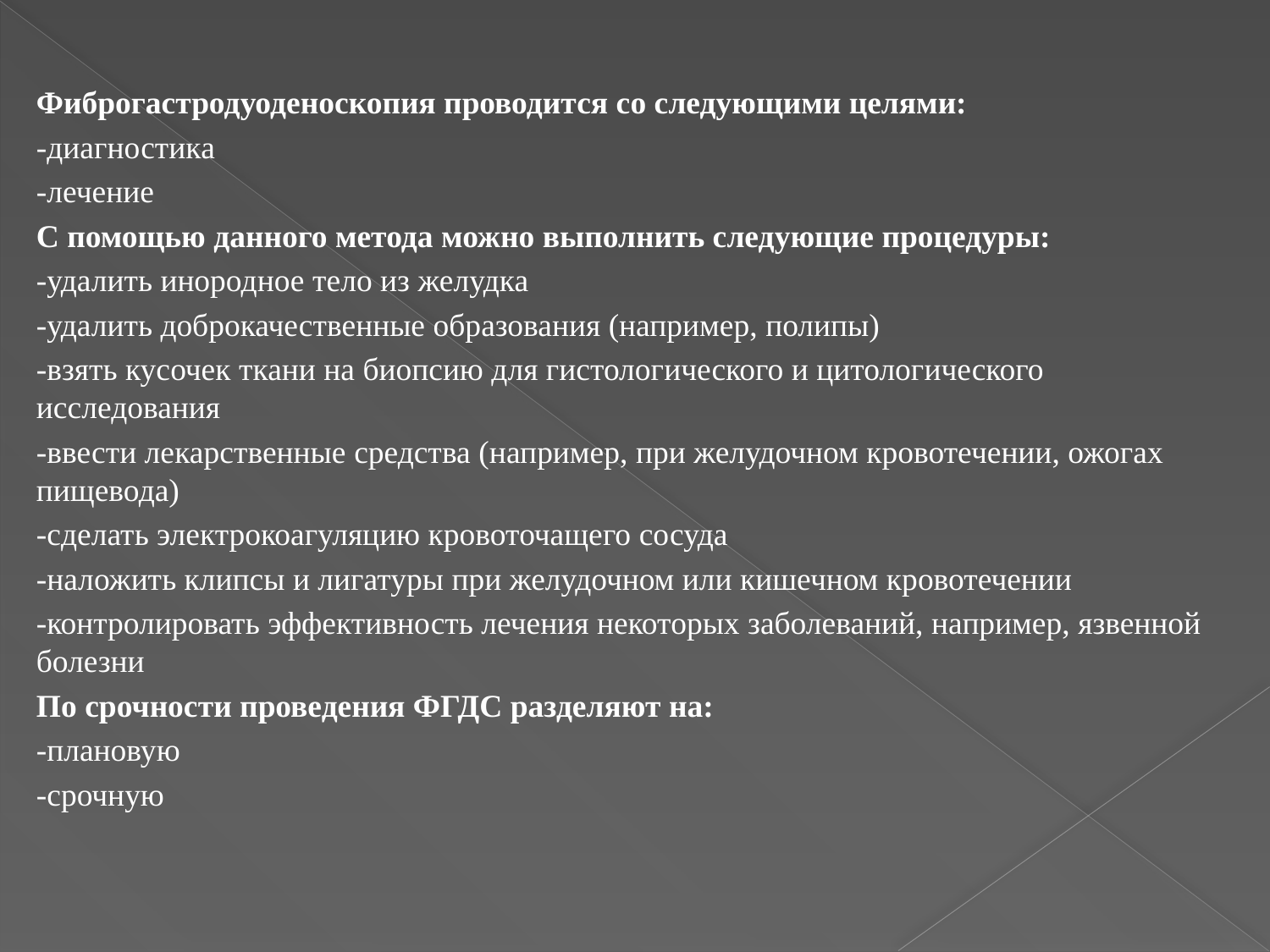

Фиброгастродуоденоскопия проводится со следующими целями:
-диагностика
-лечение
С помощью данного метода можно выполнить следующие процедуры:
-удалить инородное тело из желудка
-удалить доброкачественные образования (например, полипы)
-взять кусочек ткани на биопсию для гистологического и цитологического исследования
-ввести лекарственные средства (например, при желудочном кровотечении, ожогах пищевода)
-сделать электрокоагуляцию кровоточащего сосуда
-наложить клипсы и лигатуры при желудочном или кишечном кровотечении
-контролировать эффективность лечения некоторых заболеваний, например, язвенной болезни
По срочности проведения ФГДС разделяют на:
-плановую
-срочную
#